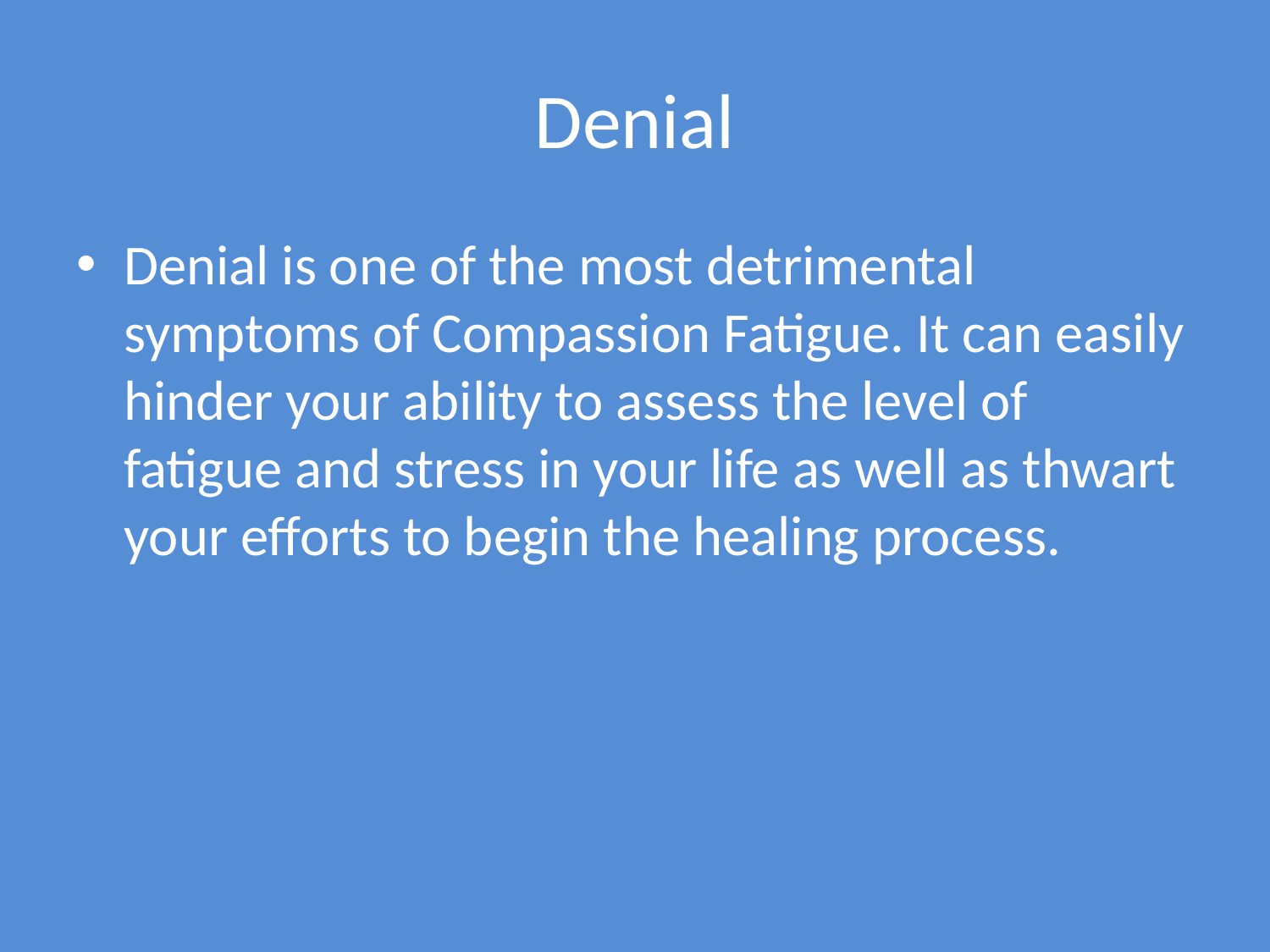

# Denial
Denial is one of the most detrimental symptoms of Compassion Fatigue. It can easily hinder your ability to assess the level of fatigue and stress in your life as well as thwart your efforts to begin the healing process.